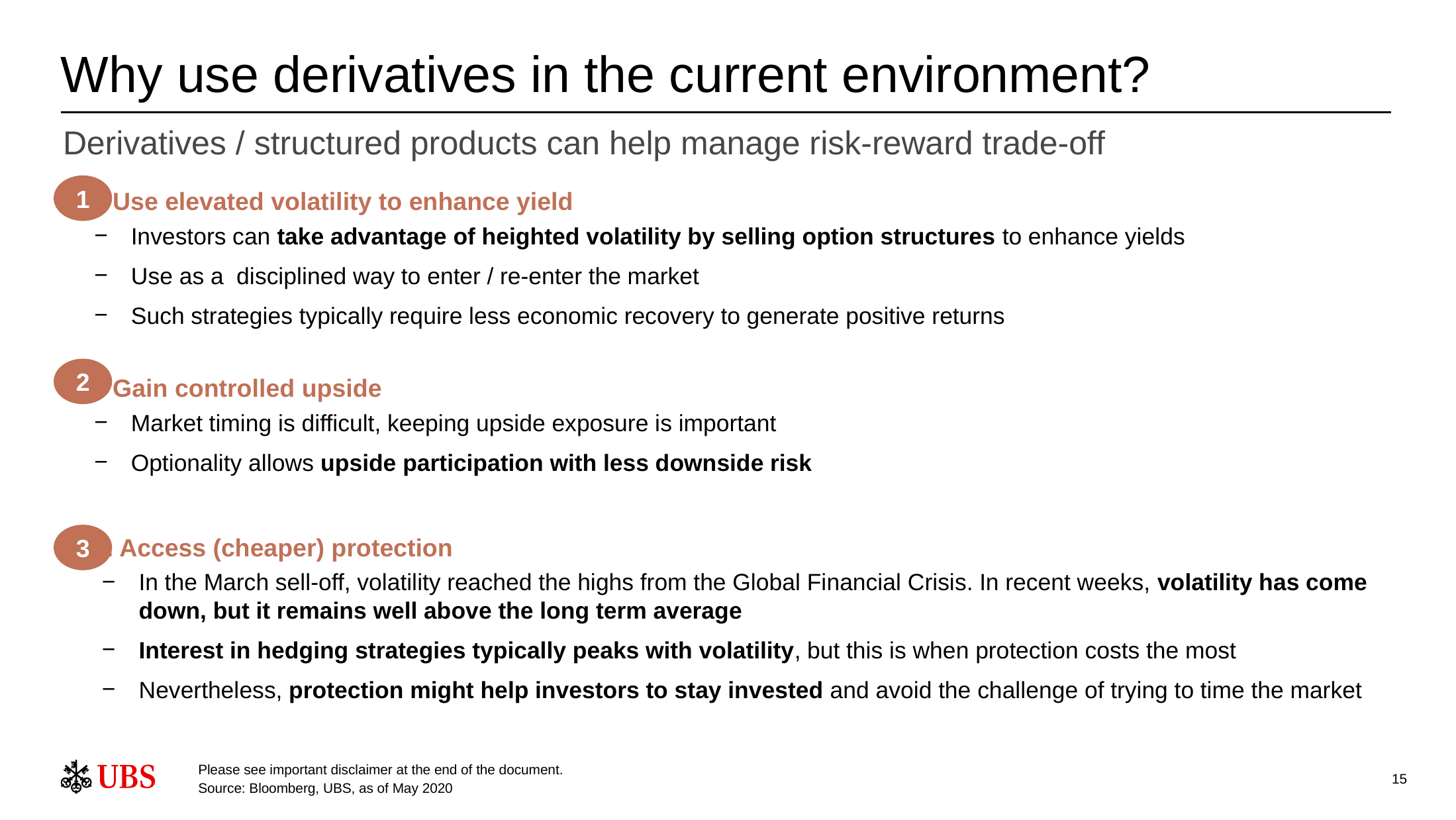

# Why use derivatives in the current environment?
Derivatives / structured products can help manage risk-reward trade-off
1. Use elevated volatility to enhance yield
Investors can take advantage of heighted volatility by selling option structures to enhance yields
Use as a  disciplined way to enter / re-enter the market
Such strategies typically require less economic recovery to generate positive returns
1
2. Gain controlled upside
Market timing is difficult, keeping upside exposure is important
Optionality allows upside participation with less downside risk

2
3. Access (cheaper) protection
In the March sell-off, volatility reached the highs from the Global Financial Crisis. In recent weeks, volatility has come down, but it remains well above the long term average
Interest in hedging strategies typically peaks with volatility, but this is when protection costs the most
Nevertheless, protection might help investors to stay invested and avoid the challenge of trying to time the market
3
Please see important disclaimer at the end of the document.
Source: Bloomberg, UBS, as of May 2020